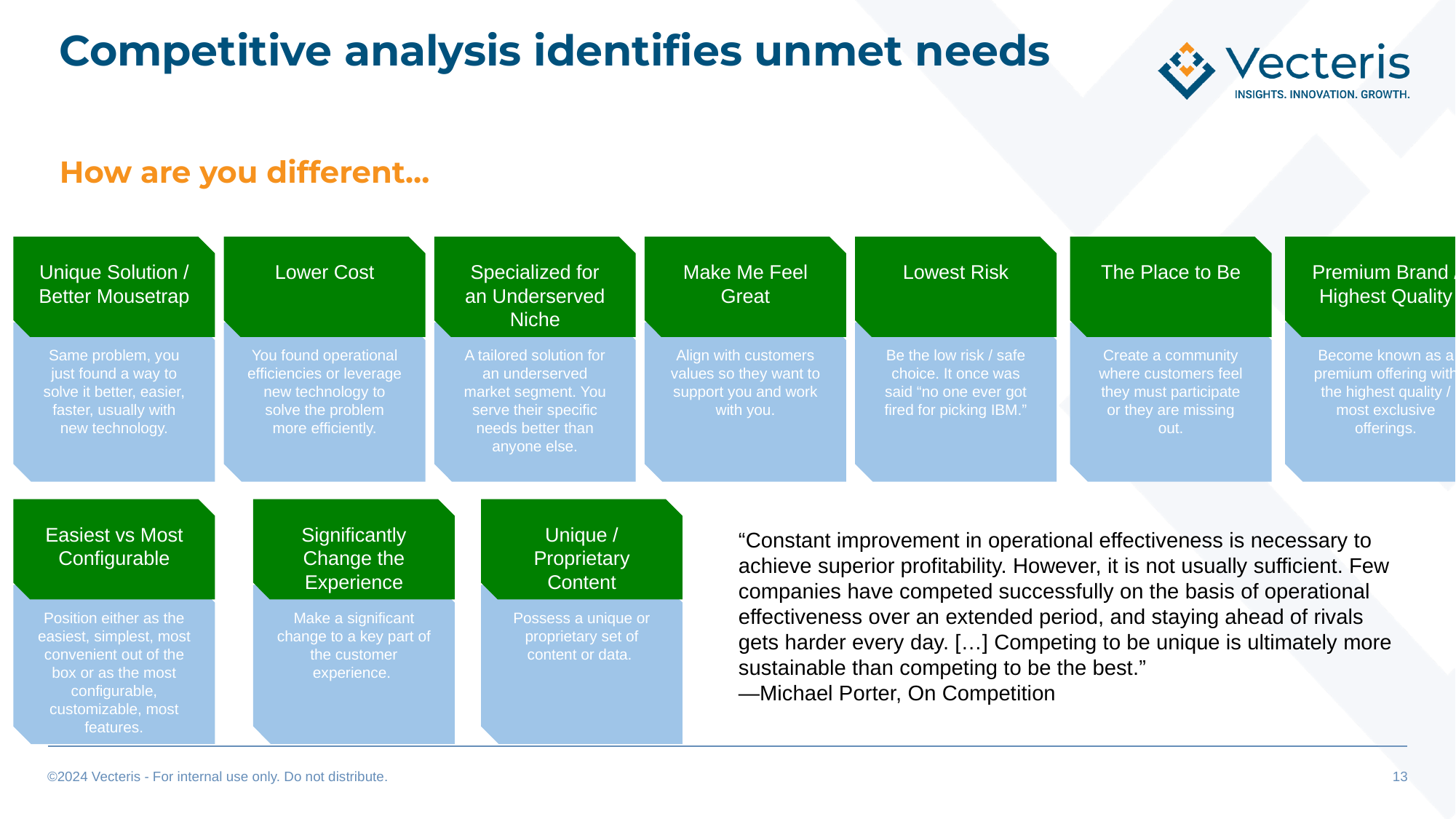

# Competitive analysis identifies unmet needs
How are you different…
Unique Solution / Better Mousetrap
Lower Cost
Specialized for an Underserved Niche
Make Me Feel Great
Lowest Risk
The Place to Be
Premium Brand / Highest Quality
Same problem, you just found a way to solve it better, easier, faster, usually with new technology.
You found operational efficiencies or leverage new technology to solve the problem more efficiently.
A tailored solution for an underserved market segment. You serve their specific needs better than anyone else.
Align with customers values so they want to support you and work with you.
Be the low risk / safe choice. It once was said “no one ever got fired for picking IBM.”
Create a community where customers feel they must participate or they are missing out.
Become known as a premium offering with the highest quality / most exclusive offerings.
Easiest vs Most Configurable
Significantly Change the Experience
Unique / Proprietary Content
“Constant improvement in operational effectiveness is necessary to achieve superior profitability. However, it is not usually sufficient. Few companies have competed successfully on the basis of operational effectiveness over an extended period, and staying ahead of rivals gets harder every day. […] Competing to be unique is ultimately more sustainable than competing to be the best.”
—Michael Porter, On Competition
Position either as the easiest, simplest, most convenient out of the box or as the most configurable, customizable, most features.
Make a significant change to a key part of the customer experience.
Possess a unique or proprietary set of content or data.